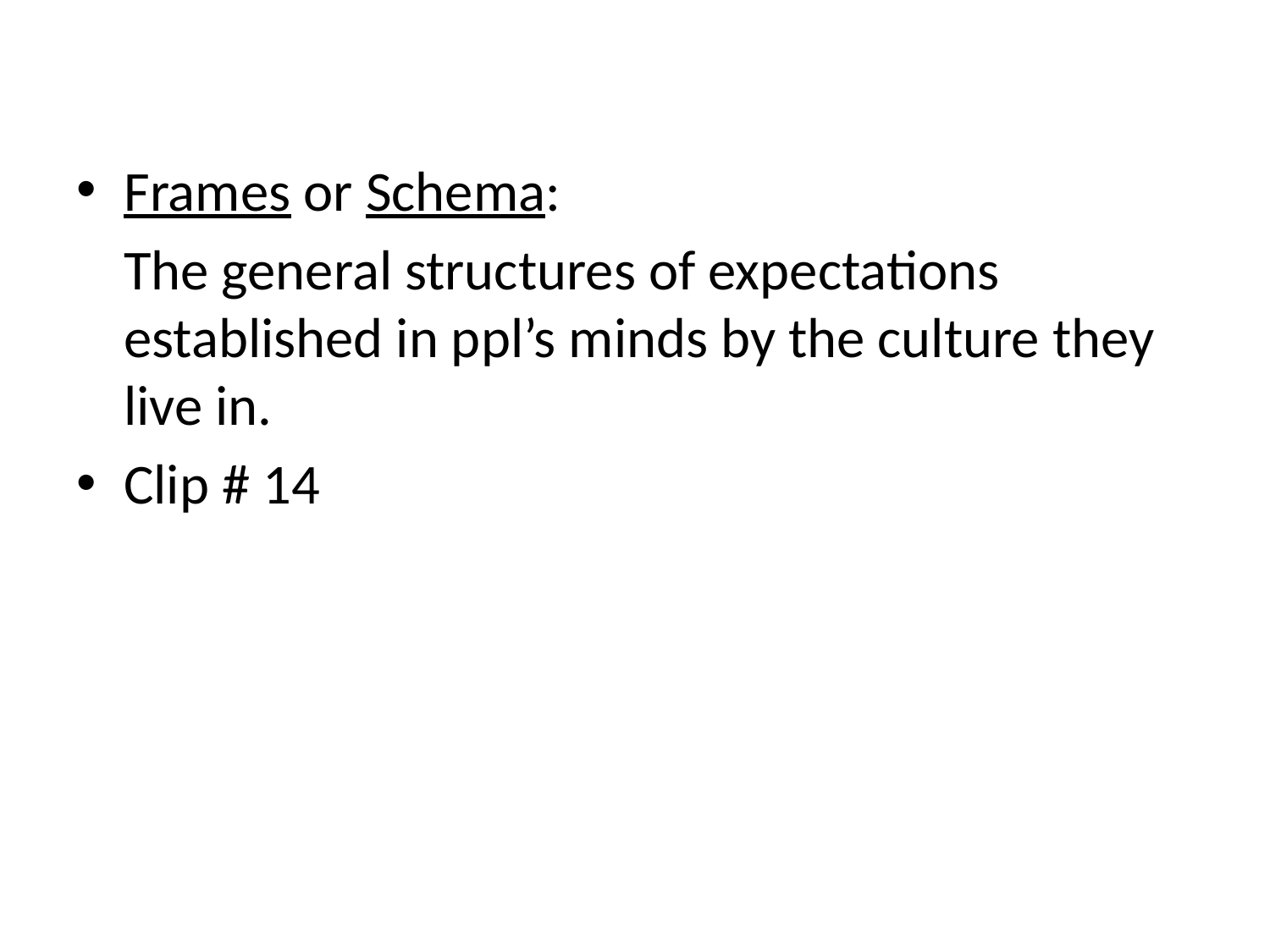

#
Frames or Schema:
	The general structures of expectations established in ppl’s minds by the culture they live in.
Clip # 14